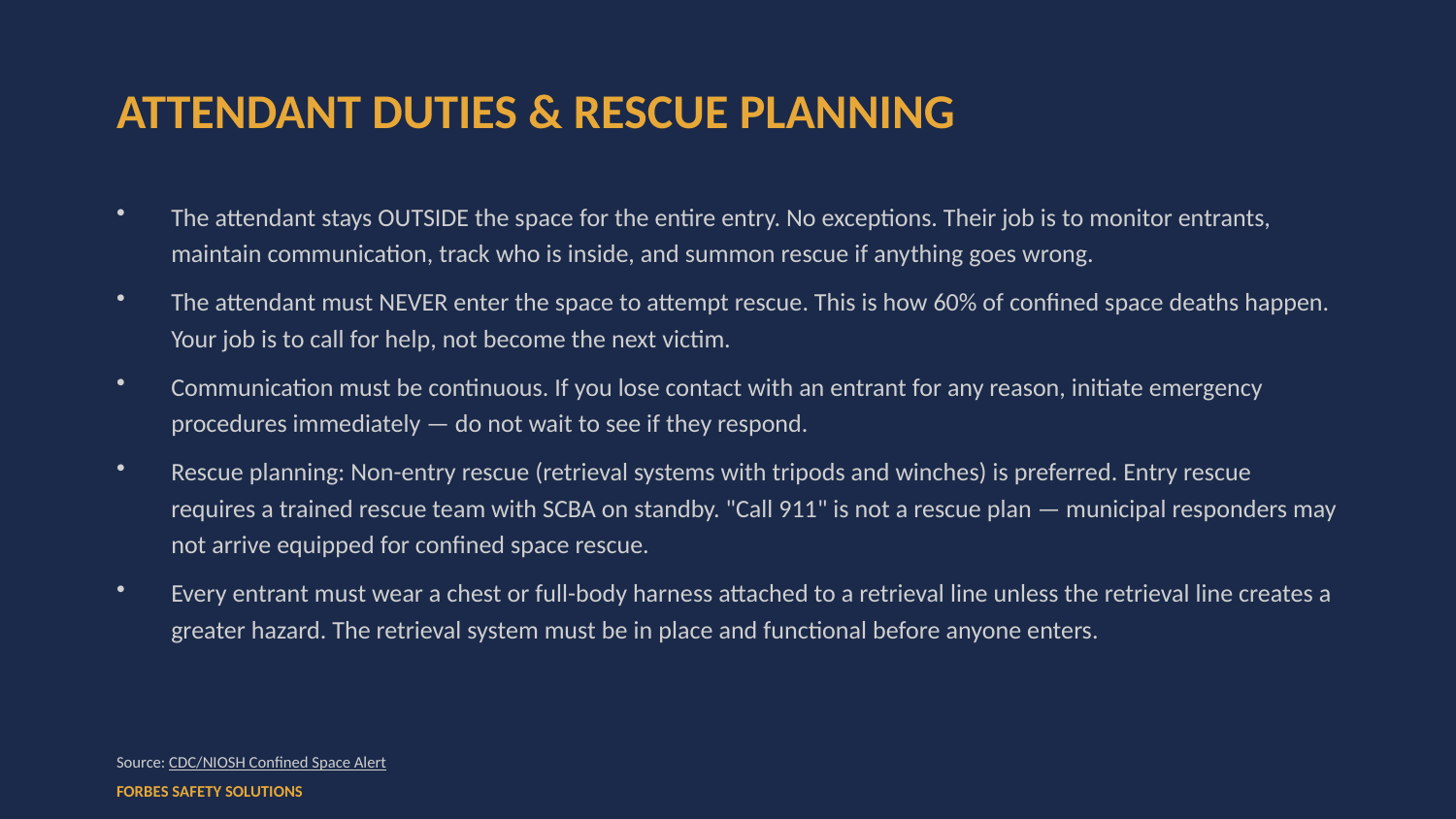

ATTENDANT DUTIES & RESCUE PLANNING
The attendant stays OUTSIDE the space for the entire entry. No exceptions. Their job is to monitor entrants, maintain communication, track who is inside, and summon rescue if anything goes wrong.
The attendant must NEVER enter the space to attempt rescue. This is how 60% of confined space deaths happen. Your job is to call for help, not become the next victim.
Communication must be continuous. If you lose contact with an entrant for any reason, initiate emergency procedures immediately — do not wait to see if they respond.
Rescue planning: Non-entry rescue (retrieval systems with tripods and winches) is preferred. Entry rescue requires a trained rescue team with SCBA on standby. "Call 911" is not a rescue plan — municipal responders may not arrive equipped for confined space rescue.
Every entrant must wear a chest or full-body harness attached to a retrieval line unless the retrieval line creates a greater hazard. The retrieval system must be in place and functional before anyone enters.
Source: CDC/NIOSH Confined Space Alert
FORBES SAFETY SOLUTIONS